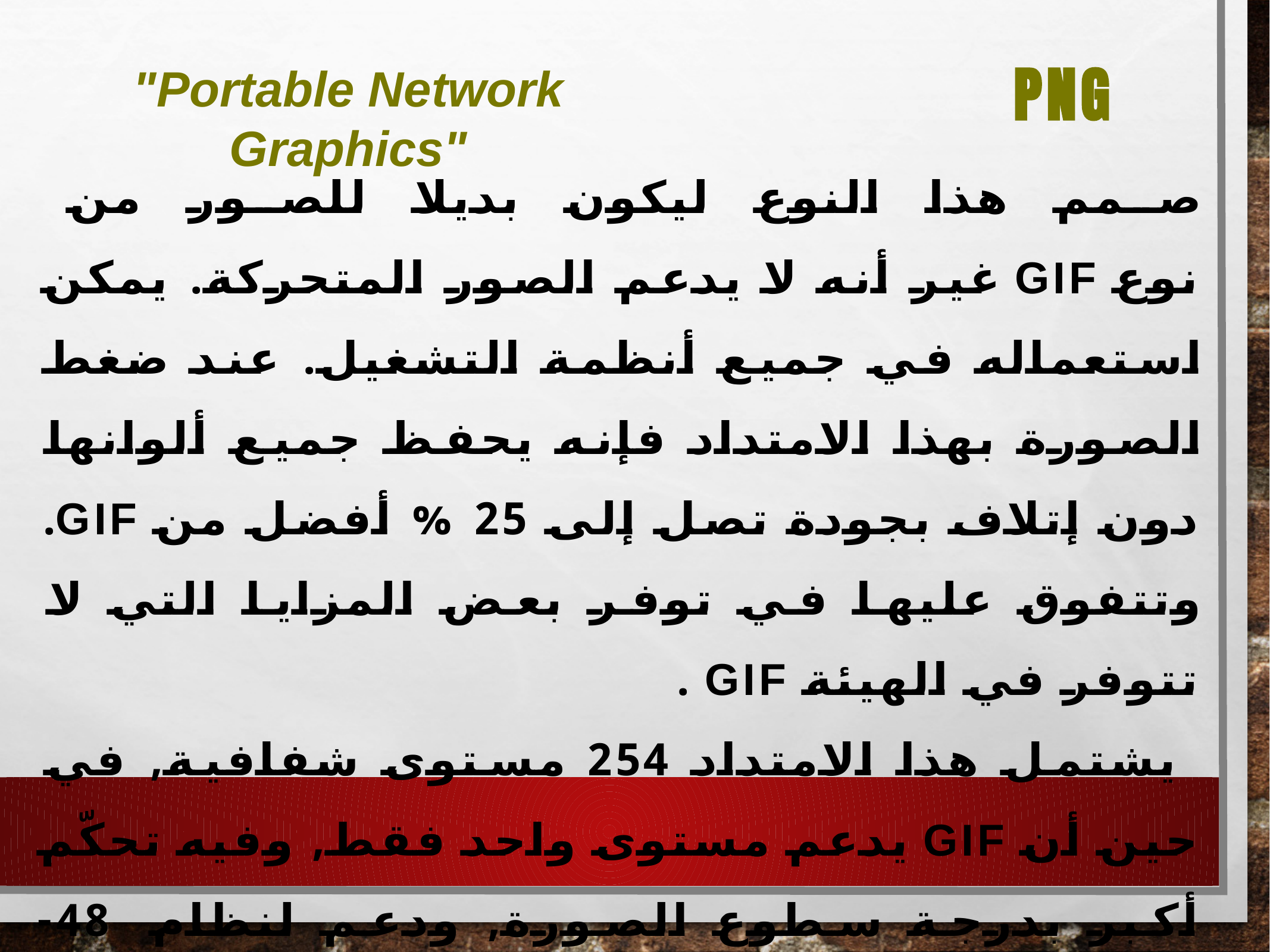

# PNG
"Portable Network Graphics"

صمم هذا النوع ليكون بديلا للصور من نوع GIF غير أنه لا يدعم الصور المتحركة. يمكن استعماله في جميع أنظمة التشغيل. عند ضغط الصورة بهذا الامتداد فإنه يحفظ جميع ألوانها دون إتلاف بجودة تصل إلى 25 % أفضل من GIF. وتتفوق عليها في توفر بعض المزايا التي لا تتوفر في الهيئة GIF .
 يشتمل هذا الامتداد 254 مستوى شفافية, في حين أن GIF يدعم مستوى واحد فقط, وفيه تحكّم أكبر بدرجة سطوع الصورة, ودعم لنظام  48-bit (16 مليون لون) لكل بكسل.